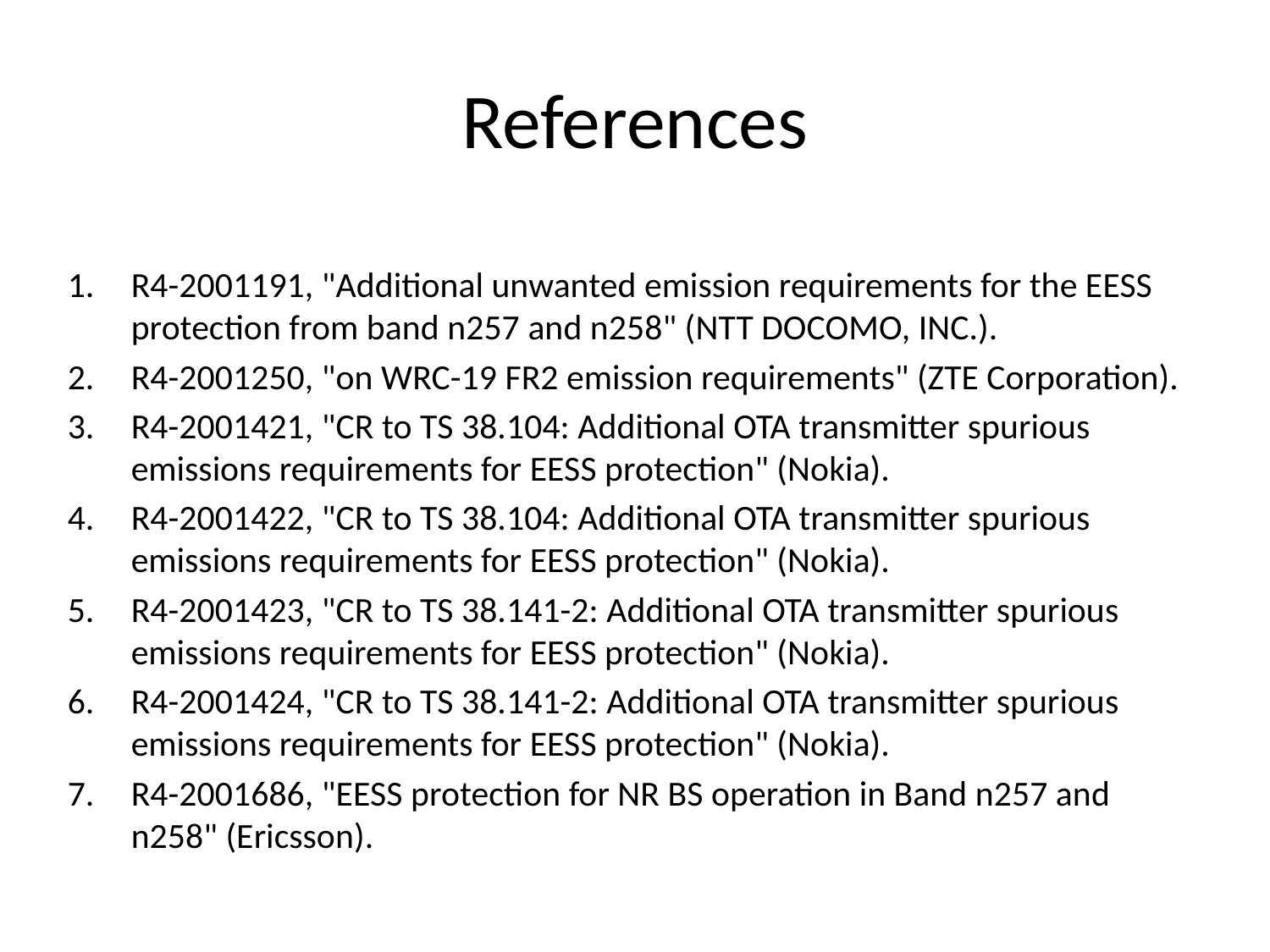

# References

R4-2001191, "Additional unwanted emission requirements for the EESS protection from band n257 and n258" (NTT DOCOMO, INC.).
R4-2001250, "on WRC-19 FR2 emission requirements" (ZTE Corporation).
R4-2001421, "CR to TS 38.104: Additional OTA transmitter spurious emissions requirements for EESS protection" (Nokia).
R4-2001422, "CR to TS 38.104: Additional OTA transmitter spurious emissions requirements for EESS protection" (Nokia).
R4-2001423, "CR to TS 38.141-2: Additional OTA transmitter spurious emissions requirements for EESS protection" (Nokia).
R4-2001424, "CR to TS 38.141-2: Additional OTA transmitter spurious emissions requirements for EESS protection" (Nokia).
R4-2001686, "EESS protection for NR BS operation in Band n257 and n258" (Ericsson).